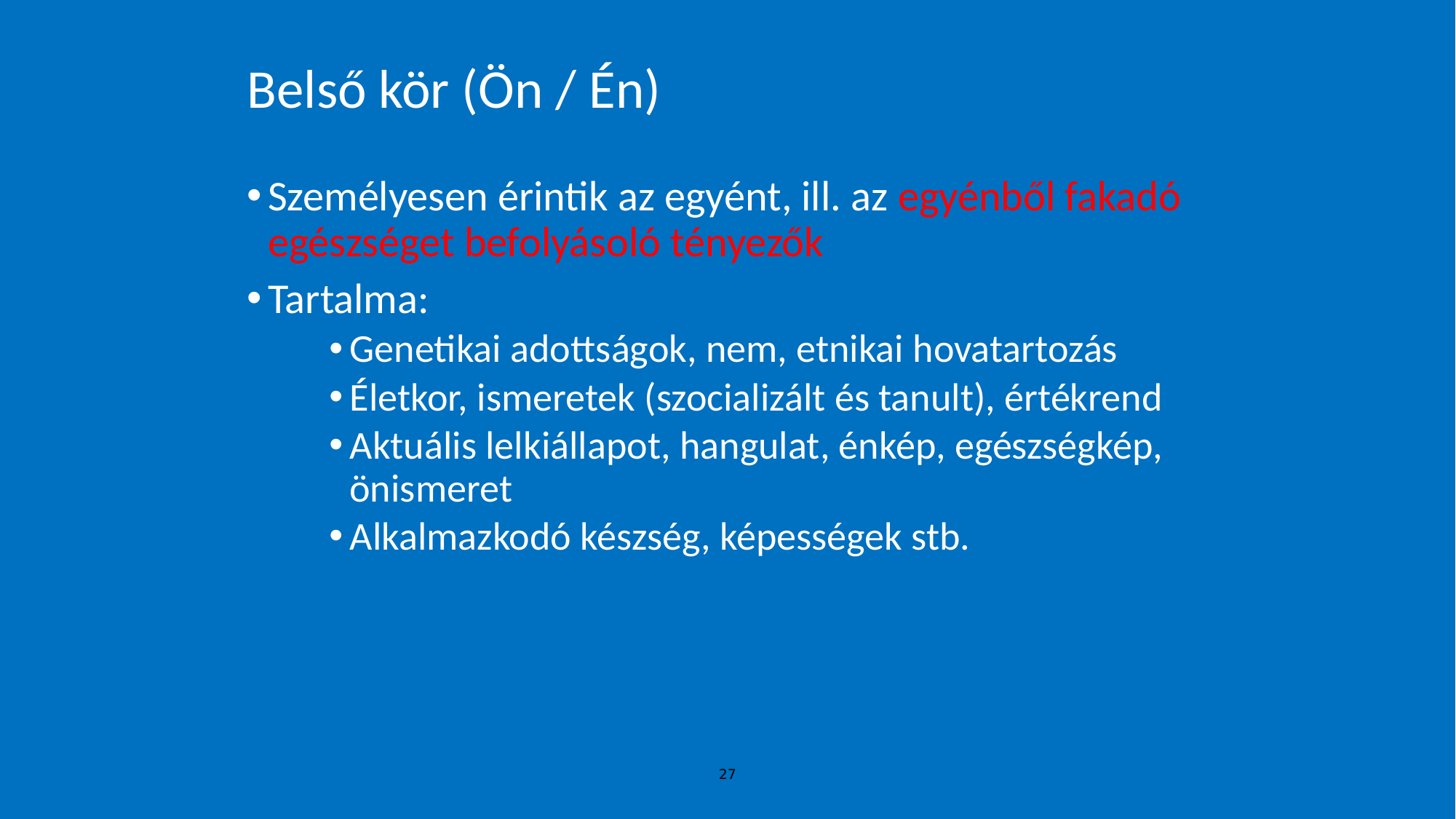

# Belső kör (Ön / Én)
Személyesen érintik az egyént, ill. az egyénből fakadó egészséget befolyásoló tényezők
Tartalma:
Genetikai adottságok, nem, etnikai hovatartozás
Életkor, ismeretek (szocializált és tanult), értékrend
Aktuális lelkiállapot, hangulat, énkép, egészségkép, önismeret
Alkalmazkodó készség, képességek stb.

27